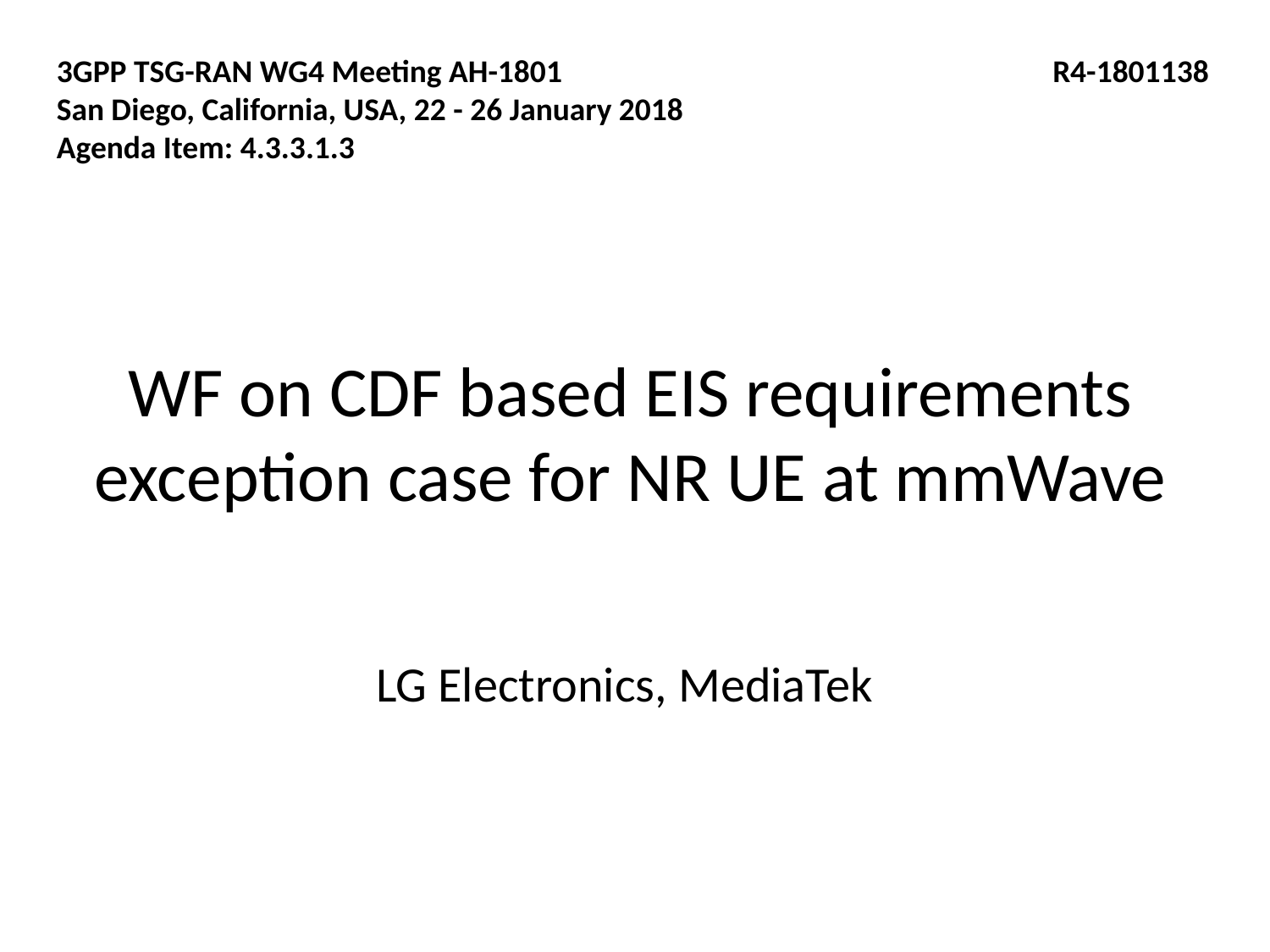

3GPP TSG-RAN WG4 Meeting AH-1801
San Diego, California, USA, 22 - 26 January 2018
Agenda Item: 4.3.3.1.3
R4-1801138
# WF on CDF based EIS requirements exception case for NR UE at mmWave
LG Electronics, MediaTek